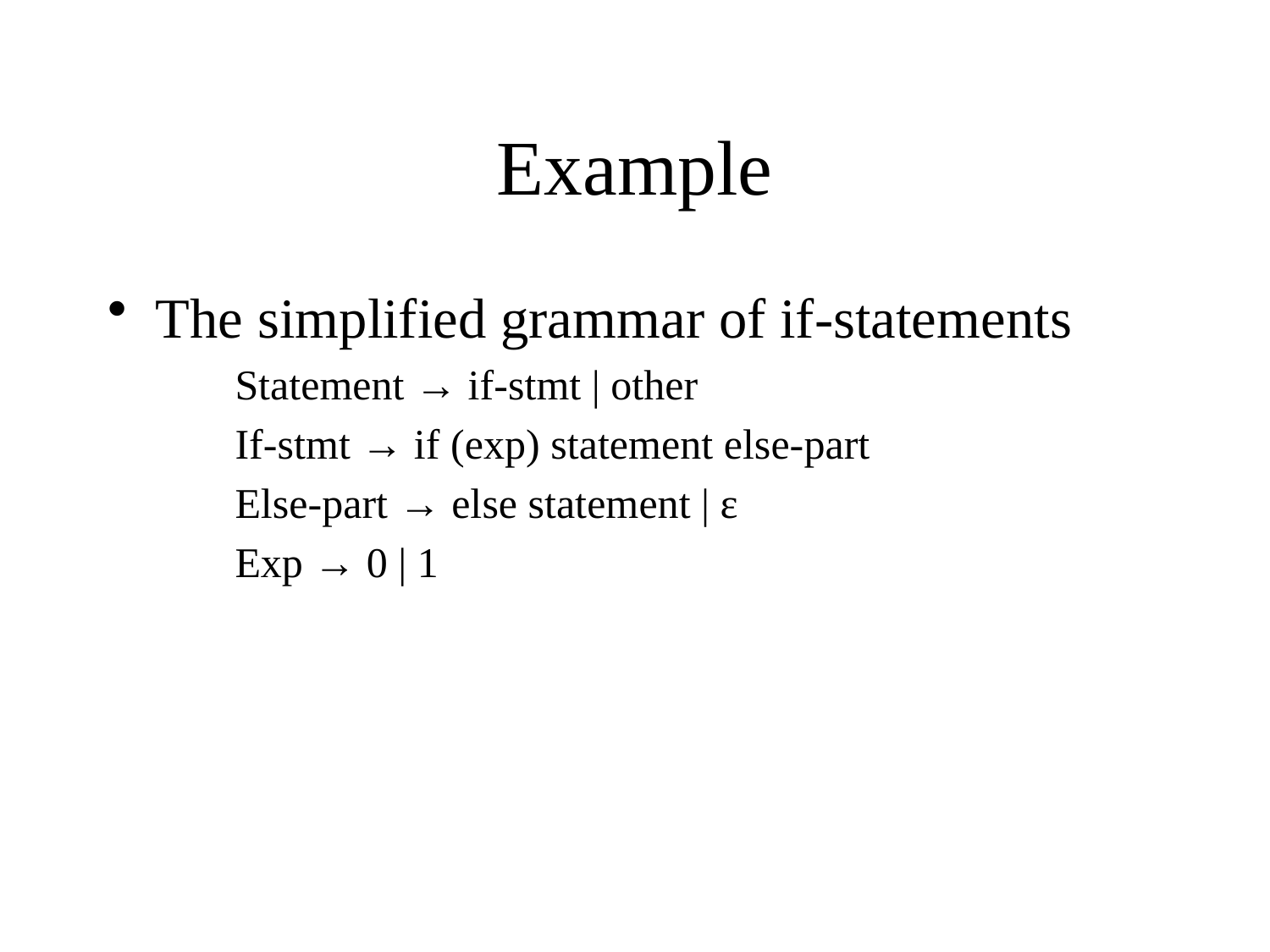

# Example
The simplified grammar of if-statements
Statement → if-stmt | other
If-stmt → if (exp) statement else-part
Else-part → else statement | ε
Exp → 0 | 1